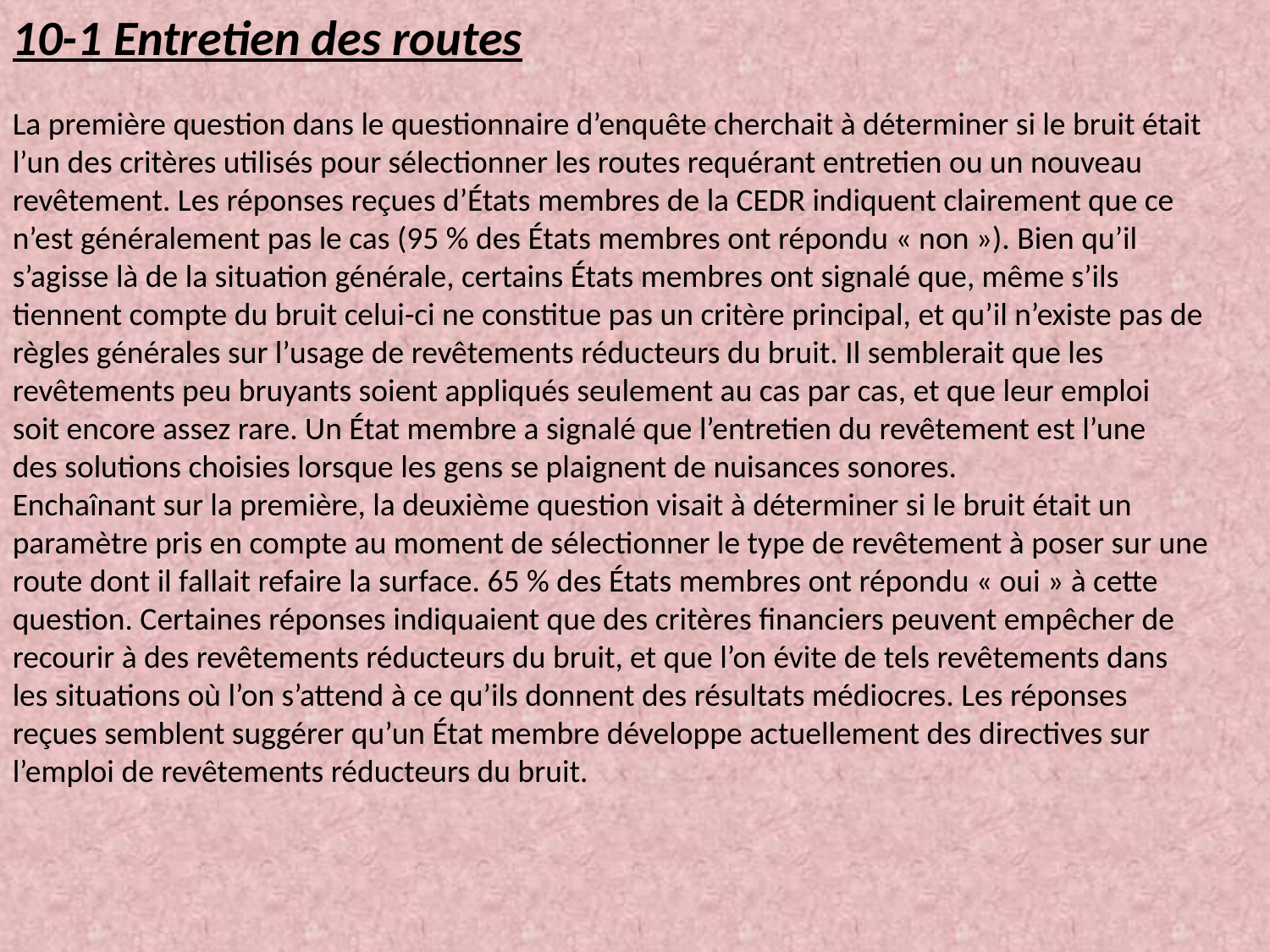

10-1 Entretien des routes

La première question dans le questionnaire d’enquête cherchait à déterminer si le bruit était
l’un des critères utilisés pour sélectionner les routes requérant entretien ou un nouveau
revêtement. Les réponses reçues d’États membres de la CEDR indiquent clairement que ce
n’est généralement pas le cas (95 % des États membres ont répondu « non »). Bien qu’il
s’agisse là de la situation générale, certains États membres ont signalé que, même s’ils
tiennent compte du bruit celui-ci ne constitue pas un critère principal, et qu’il n’existe pas de
règles générales sur l’usage de revêtements réducteurs du bruit. Il semblerait que les
revêtements peu bruyants soient appliqués seulement au cas par cas, et que leur emploi
soit encore assez rare. Un État membre a signalé que l’entretien du revêtement est l’une
des solutions choisies lorsque les gens se plaignent de nuisances sonores.
Enchaînant sur la première, la deuxième question visait à déterminer si le bruit était un
paramètre pris en compte au moment de sélectionner le type de revêtement à poser sur une
route dont il fallait refaire la surface. 65 % des États membres ont répondu « oui » à cette
question. Certaines réponses indiquaient que des critères financiers peuvent empêcher de
recourir à des revêtements réducteurs du bruit, et que l’on évite de tels revêtements dans
les situations où l’on s’attend à ce qu’ils donnent des résultats médiocres. Les réponses
reçues semblent suggérer qu’un État membre développe actuellement des directives sur
l’emploi de revêtements réducteurs du bruit.